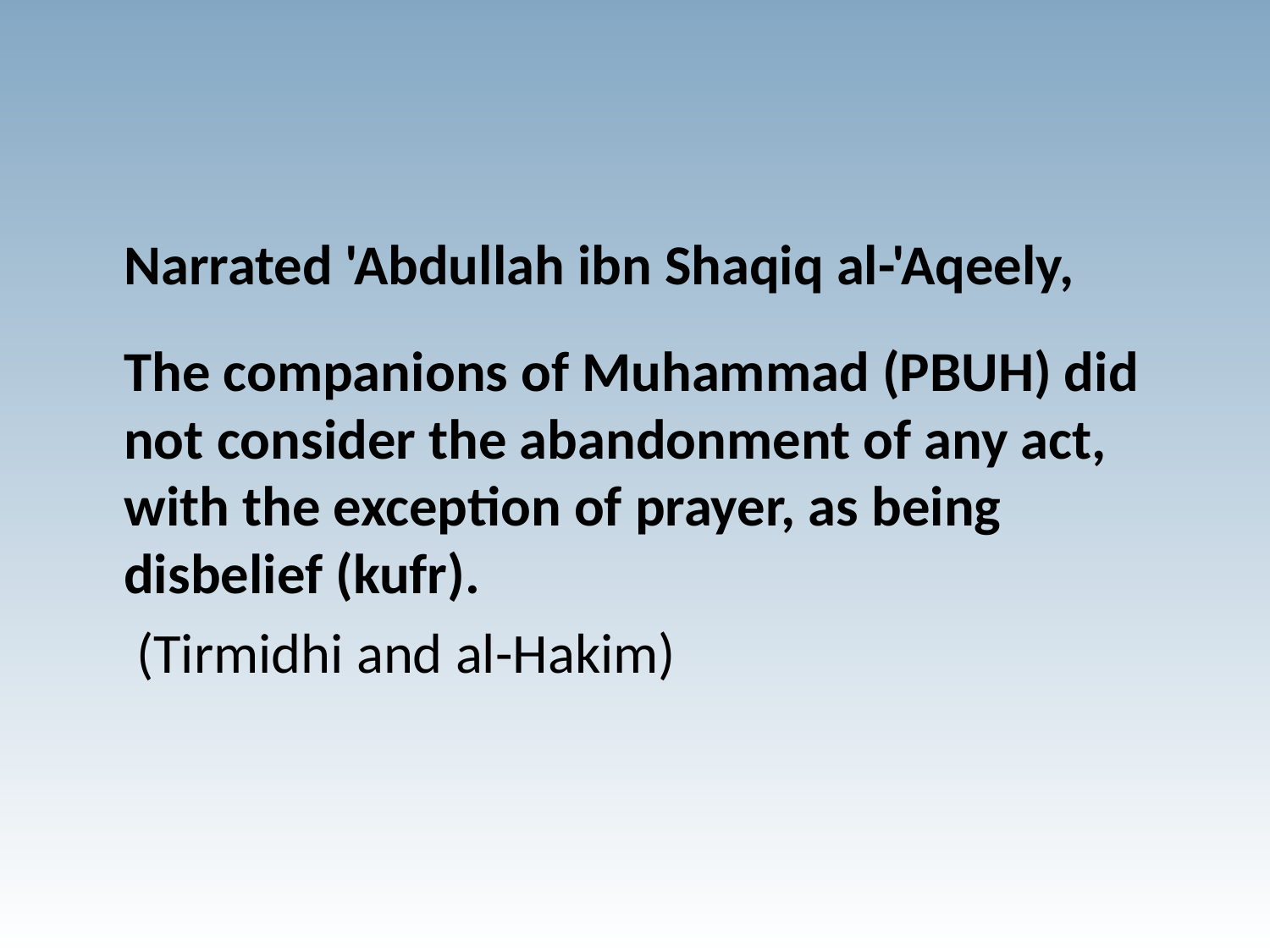

#
	Narrated 'Abdullah ibn Shaqiq al-'Aqeely,

	The companions of Muhammad (PBUH) did not consider the abandonment of any act, with the exception of prayer, as being disbelief (kufr).
	 (Tirmidhi and al-Hakim)